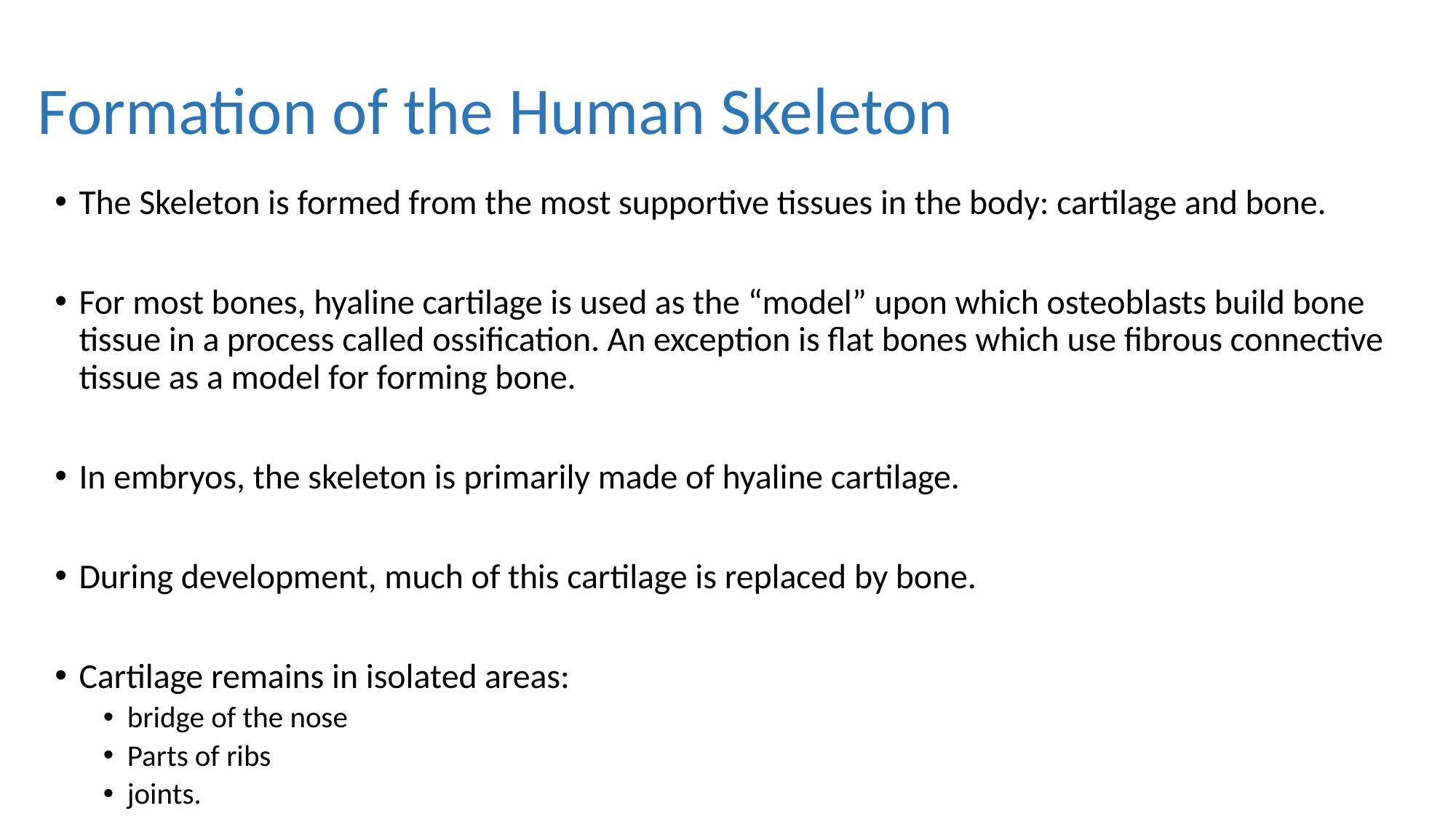

# Formation of the Human Skeleton
The Skeleton is formed from the most supportive tissues in the body: cartilage and bone.

For most bones, hyaline cartilage is used as the “model” upon which osteoblasts build bone tissue in a process called ossification. An exception is flat bones which use fibrous connective tissue as a model for forming bone.

In embryos, the skeleton is primarily made of hyaline cartilage.

During development, much of this cartilage is replaced by bone.

Cartilage remains in isolated areas:
bridge of the nose
Parts of ribs
joints.